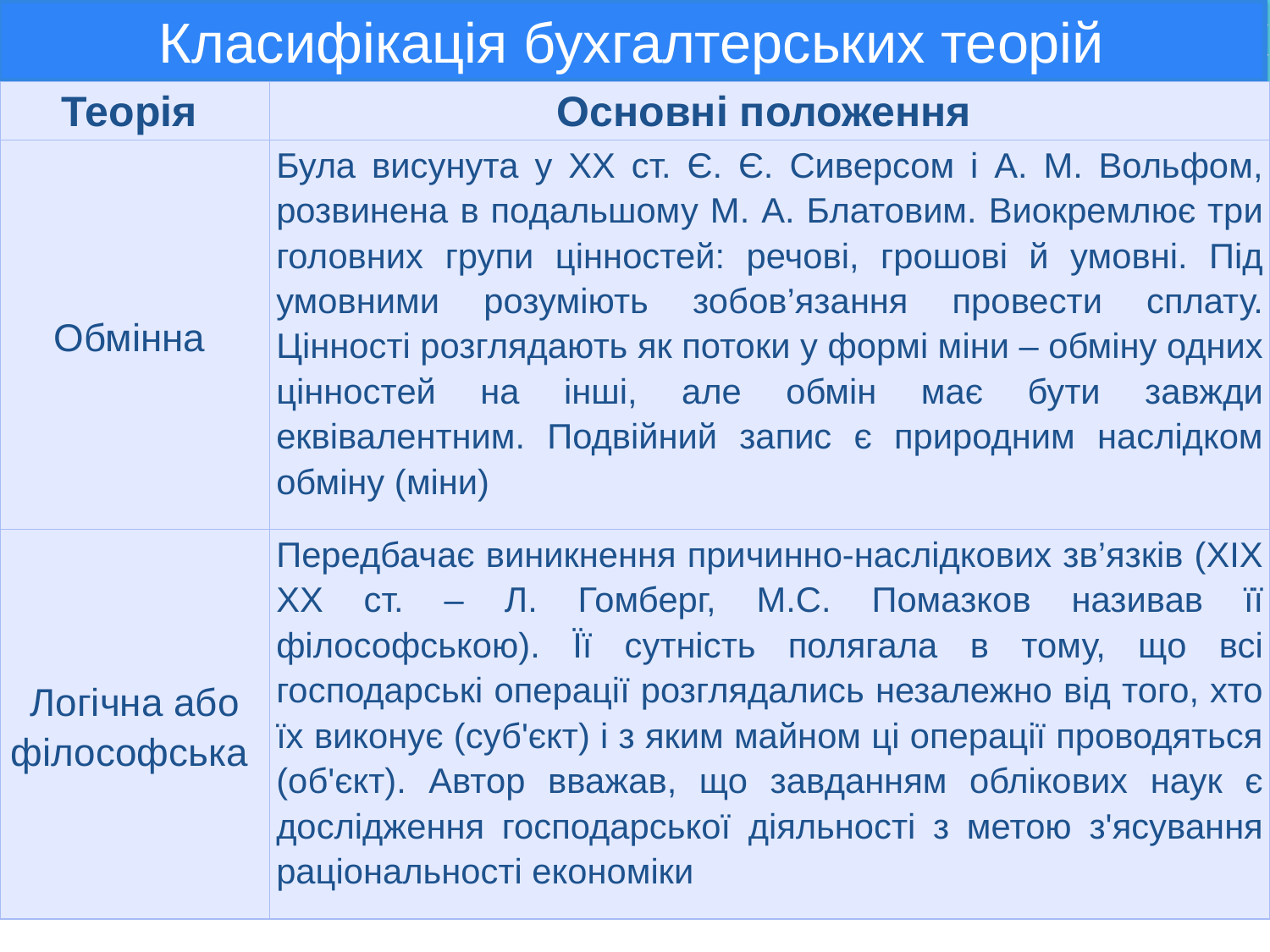

Класифікація бухгалтерських теорій
| Теорія | Основні положення |
| --- | --- |
| Обмінна | Була висунута у ХХ ст. Є. Є. Сиверсом і А. М. Вольфом, розвинена в подальшому М. А. Блатовим. Виокремлює три головних групи цінностей: речові, грошові й умовні. Під умовними розуміють зобов’язання провести сплату. Цінності розглядають як потоки у формі міни – обміну одних цінностей на інші, але обмін має бути завжди еквівалентним. Подвійний запис є природним наслідком обміну (міни) |
| Логічна або філософська | Передбачає виникнення причинно-наслідкових зв’язків (ХІХ ХХ ст. – Л. Гомберг, М.С. Помазков називав її філософською). Її сутність полягала в тому, що всі господарські операції розглядались незалежно від того, хто їх виконує (суб'єкт) і з яким майном ці операції проводяться (об'єкт). Автор вважав, що завданням облікових наук є дослідження господарської діяльності з метою з'ясування раціональності економіки |